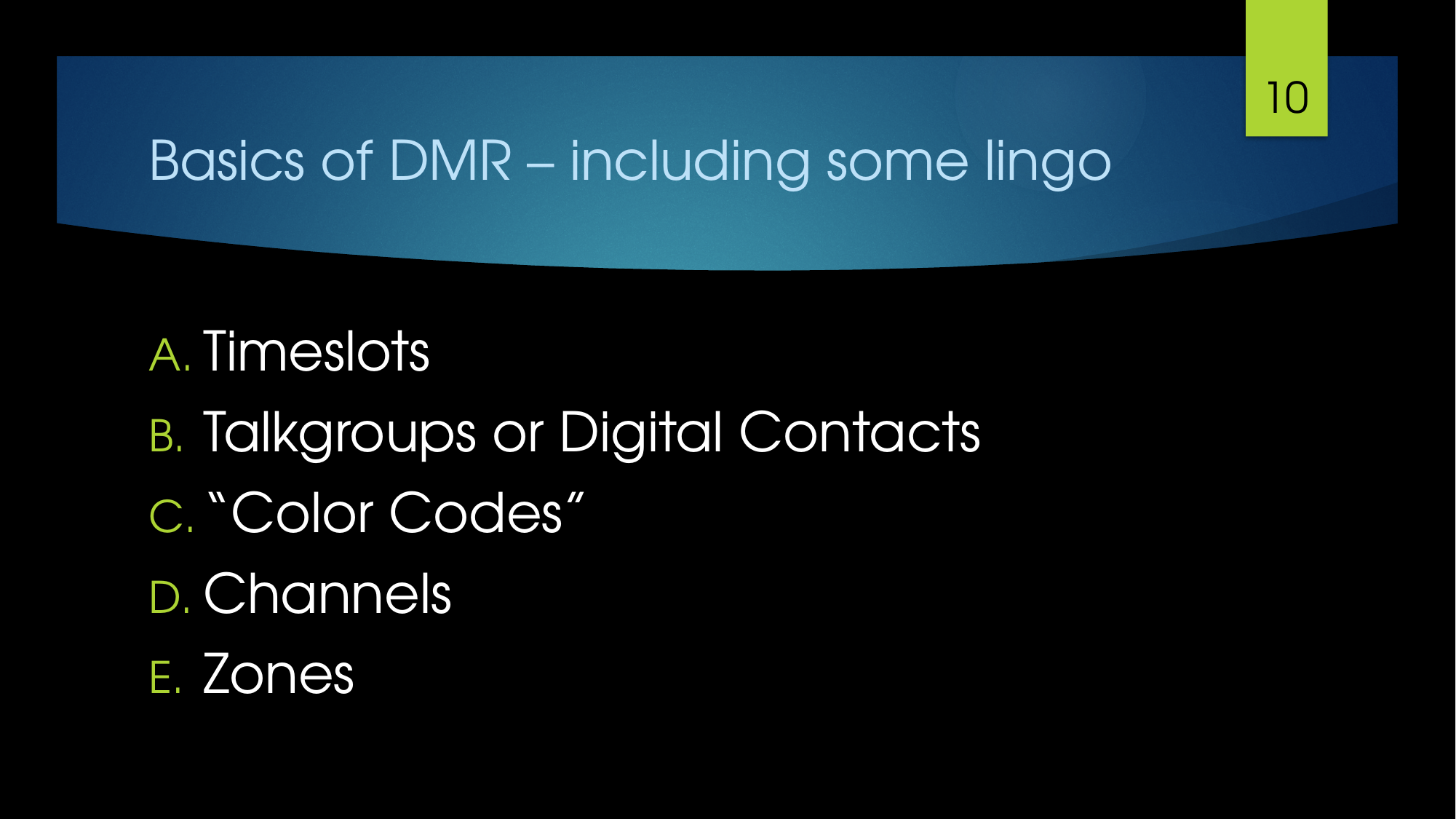

10
# Basics of DMR – including some lingo
Timeslots
Talkgroups or Digital Contacts
“Color Codes”
Channels
Zones